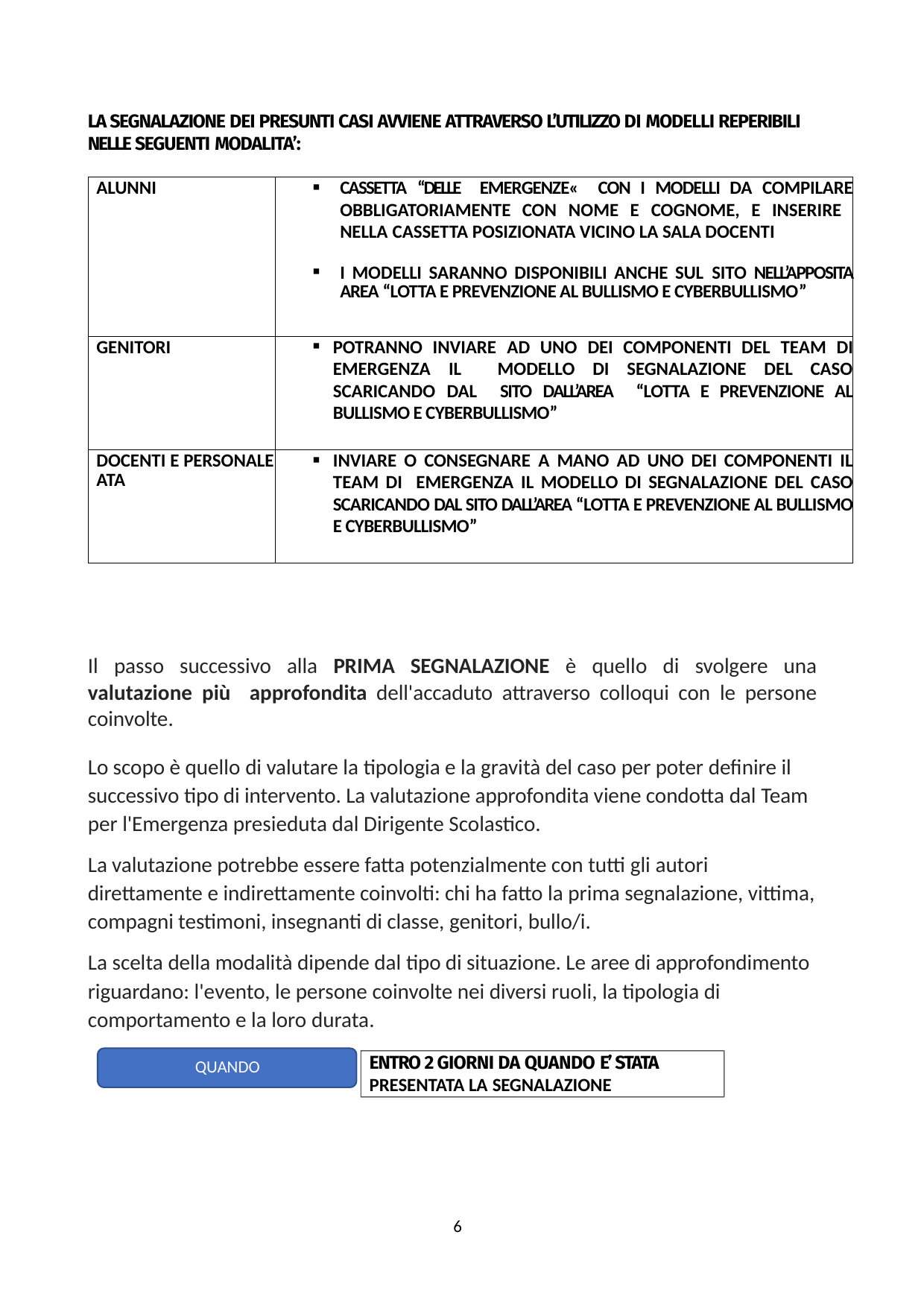

LA SEGNALAZIONE DEI PRESUNTI CASI AVVIENE ATTRAVERSO L’UTILIZZO DI MODELLI REPERIBILI  NELLE SEGUENTI MODALITA’:
| ALUNNI | CASSETTA “DELLE EMERGENZE« CON I MODELLI DA COMPILARE OBBLIGATORIAMENTE CON NOME E COGNOME, E INSERIRE NELLA CASSETTA POSIZIONATA VICINO LA SALA DOCENTI I MODELLI SARANNO DISPONIBILI ANCHE SUL SITO NELL’APPOSITA AREA “LOTTA E PREVENZIONE AL BULLISMO E CYBERBULLISMO” |
| --- | --- |
| GENITORI | POTRANNO INVIARE AD UNO DEI COMPONENTI DEL TEAM DI EMERGENZA IL MODELLO DI SEGNALAZIONE DEL CASO SCARICANDO DAL SITO DALL’AREA “LOTTA E PREVENZIONE AL BULLISMO E CYBERBULLISMO” |
| DOCENTI E PERSONALE ATA | INVIARE O CONSEGNARE A MANO AD UNO DEI COMPONENTI IL TEAM DI EMERGENZA IL MODELLO DI SEGNALAZIONE DEL CASO SCARICANDO DAL SITO DALL’AREA “LOTTA E PREVENZIONE AL BULLISMO E CYBERBULLISMO” |
Il passo successivo alla PRIMA SEGNALAZIONE è quello di svolgere una valutazione più  approfondita dell'accaduto attraverso colloqui con le persone coinvolte.

Lo scopo è quello di valutare la tipologia e la gravità del caso per poter definire il  successivo tipo di intervento. La valutazione approfondita viene condotta dal Team  per l'Emergenza presieduta dal Dirigente Scolastico.
La valutazione potrebbe essere fatta potenzialmente con tutti gli autori  direttamente e indirettamente coinvolti: chi ha fatto la prima segnalazione, vittima,  compagni testimoni, insegnanti di classe, genitori, bullo/i.
La scelta della modalità dipende dal tipo di situazione. Le aree di approfondimento  riguardano: l'evento, le persone coinvolte nei diversi ruoli, la tipologia di  comportamento e la loro durata.

ENTRO 2 GIORNI DA QUANDO E’ STATA
PRESENTATA LA SEGNALAZIONE
QUANDO
6